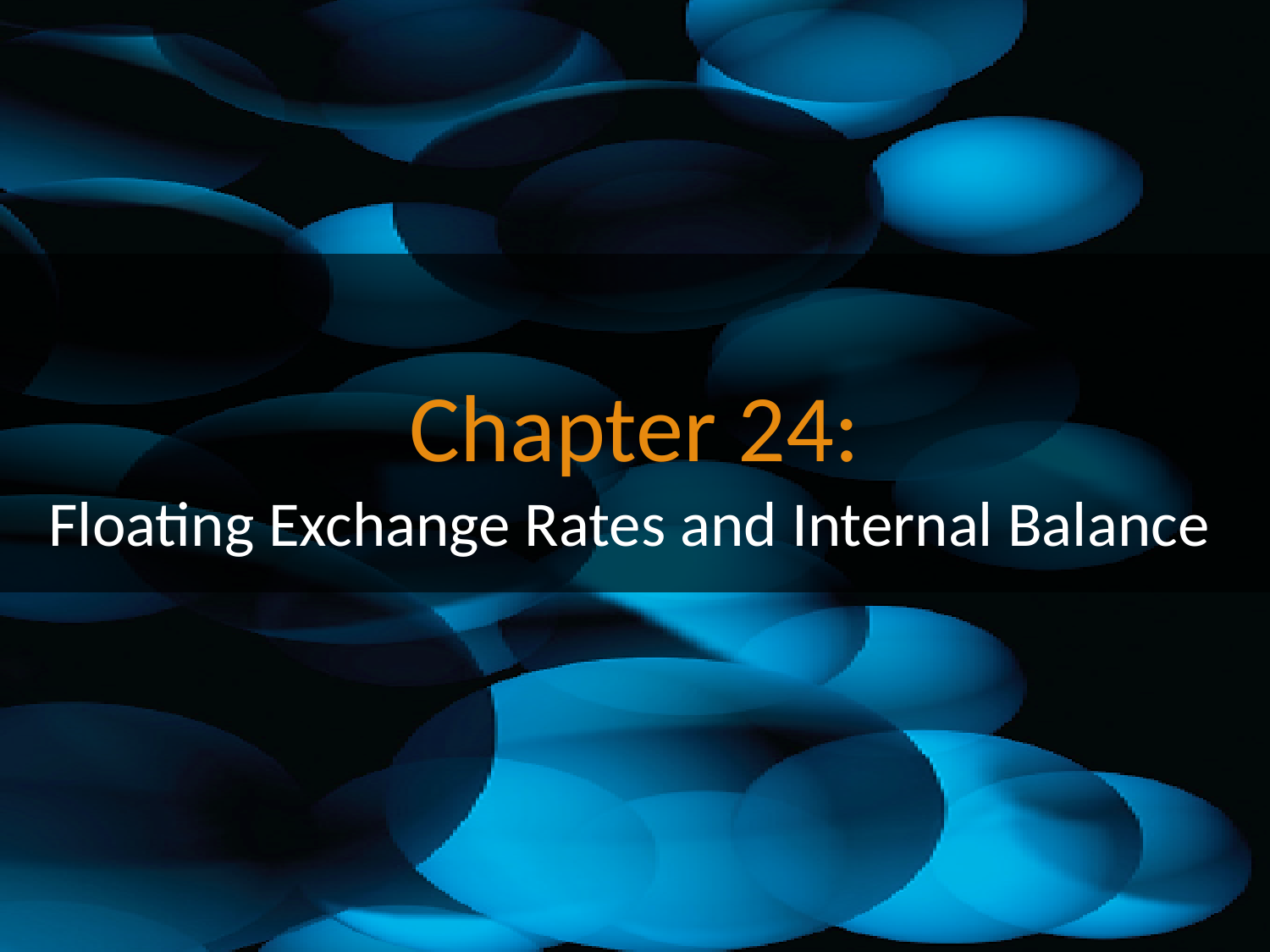

# Chapter 24:
Floating Exchange Rates and Internal Balance